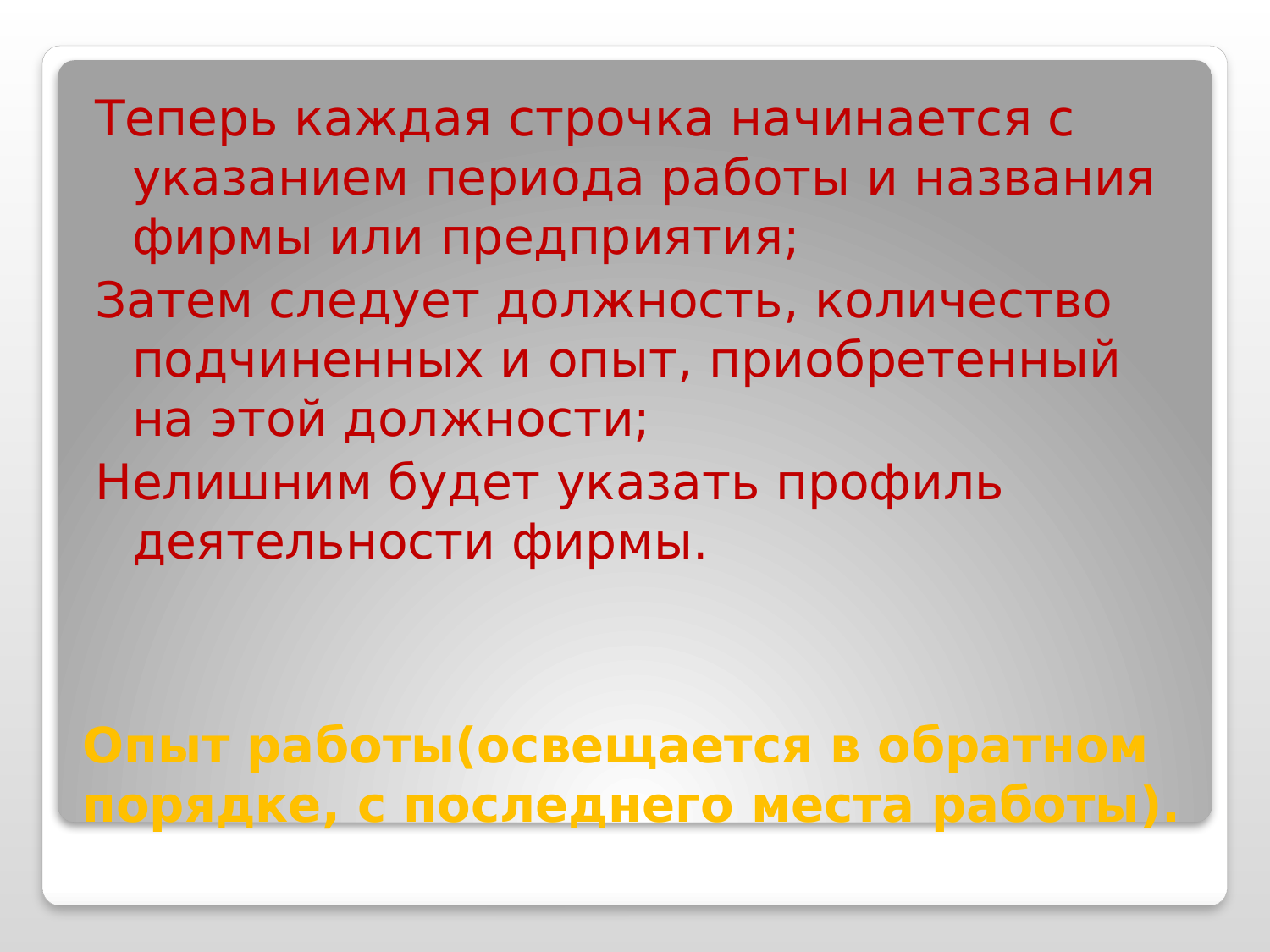

Теперь каждая строчка начинается с указанием периода работы и названия фирмы или предприятия;
Затем следует должность, количество подчиненных и опыт, приобретенный на этой должности;
Нелишним будет указать профиль деятельности фирмы.
# Опыт работы(освещается в обратном порядке, с последнего места работы).